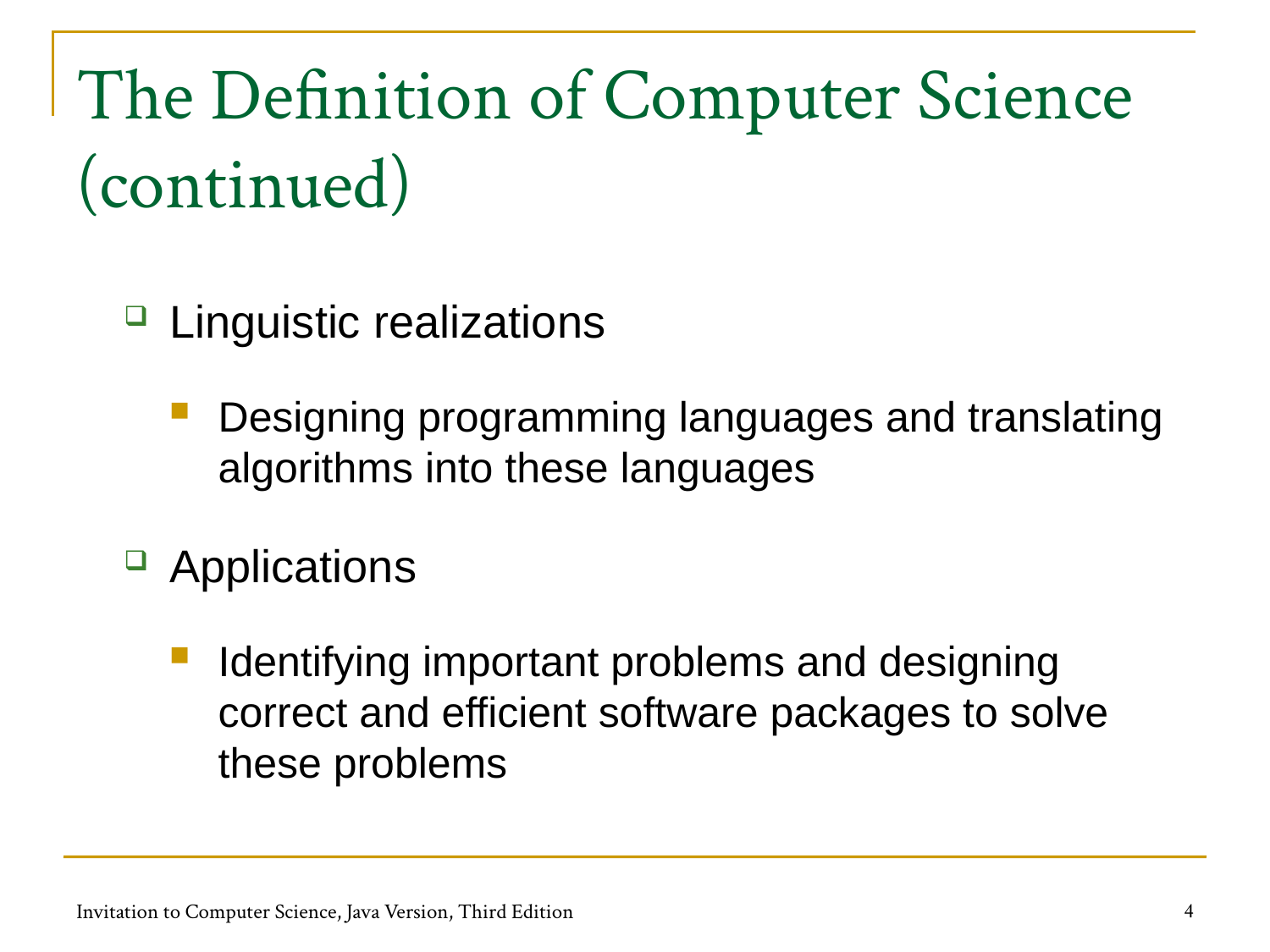

# The Definition of Computer Science (continued)
Linguistic realizations
Designing programming languages and translating algorithms into these languages
Applications
Identifying important problems and designing correct and efficient software packages to solve these problems
4
Invitation to Computer Science, Java Version, Third Edition